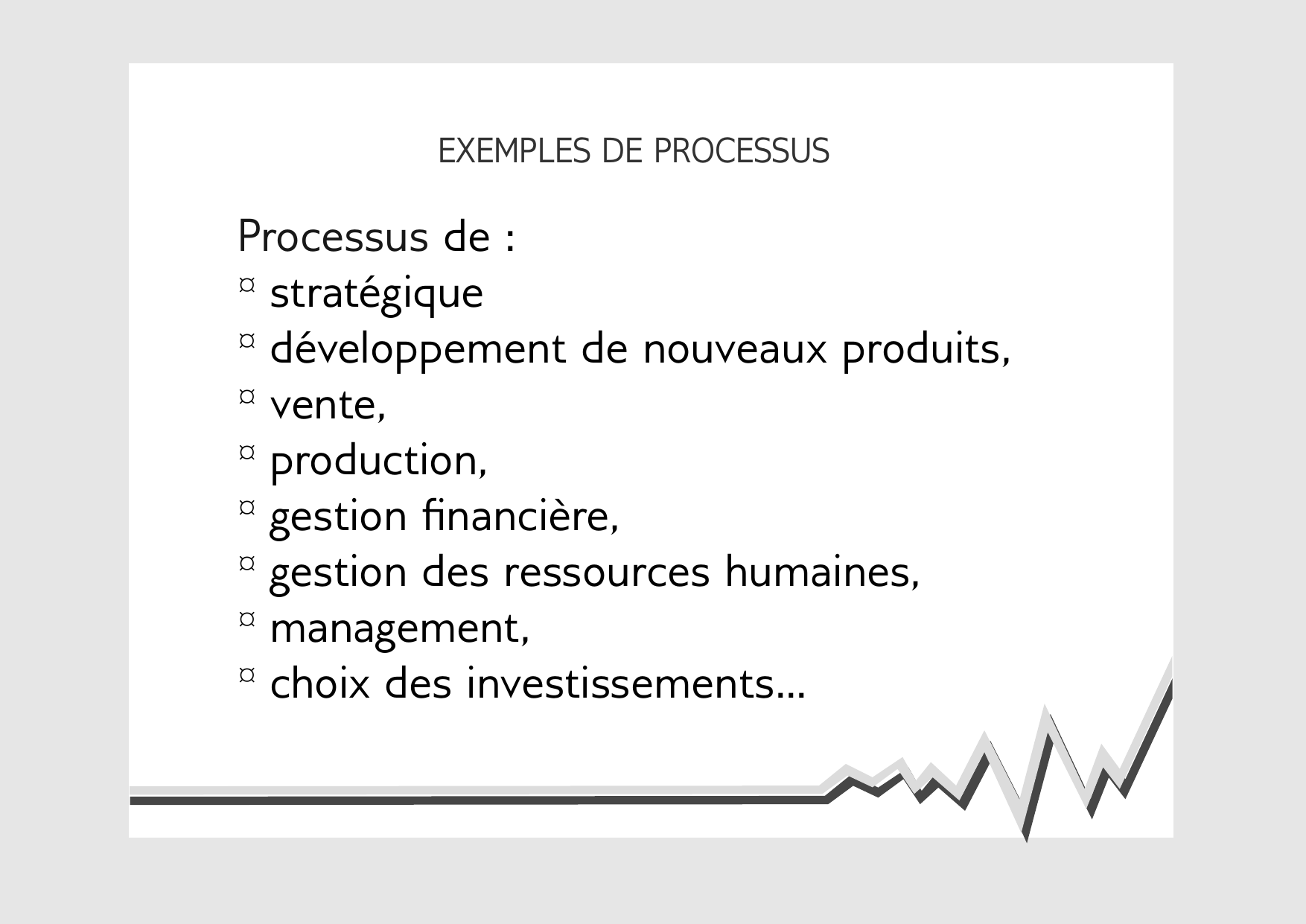

EXEMPLES DE PROCESSUS
Processus de :
 stratégique
 développement de nouveaux produits,
 vente,
 production,
 gestion financière,
 gestion des ressources humaines,
 management,
 choix des investissements...